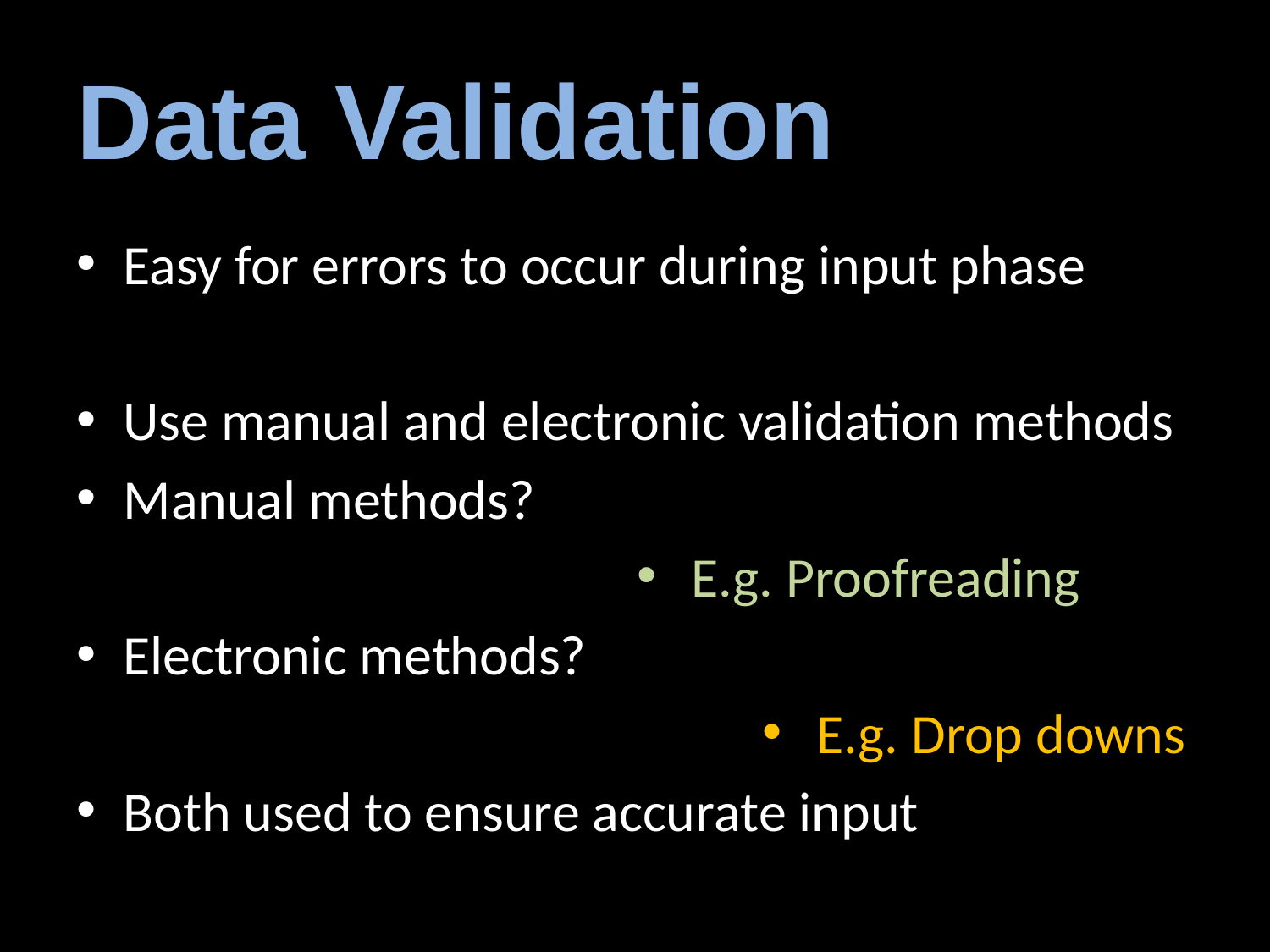

# Data Validation
Easy for errors to occur during input phase

Use manual and electronic validation methods
Manual methods?
E.g. Proofreading
Electronic methods?
E.g. Drop downs
Both used to ensure accurate input